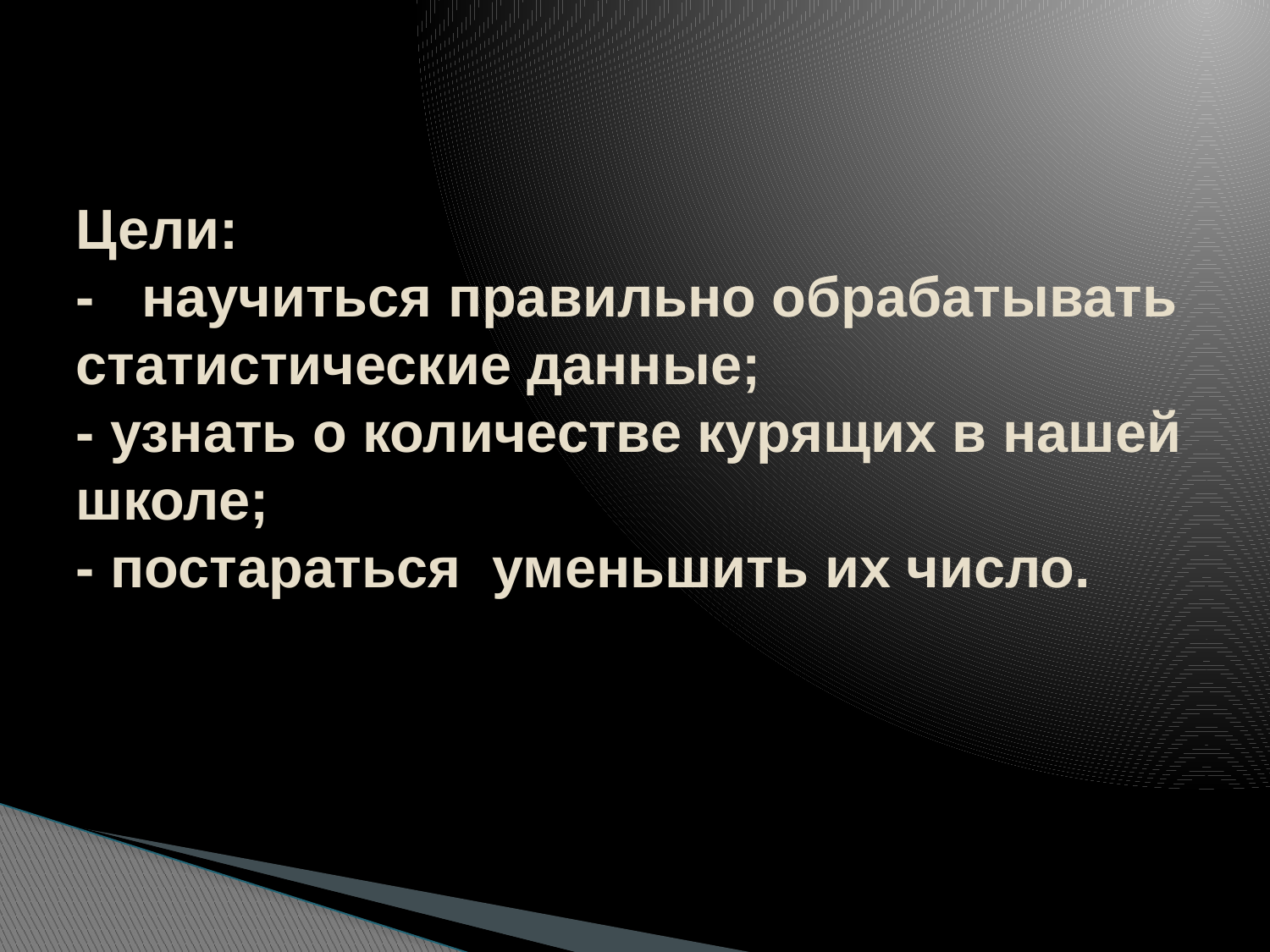

# Цели: -   научиться правильно обрабатывать статистические данные; - узнать о количестве курящих в нашей школе; - постараться  уменьшить их число.